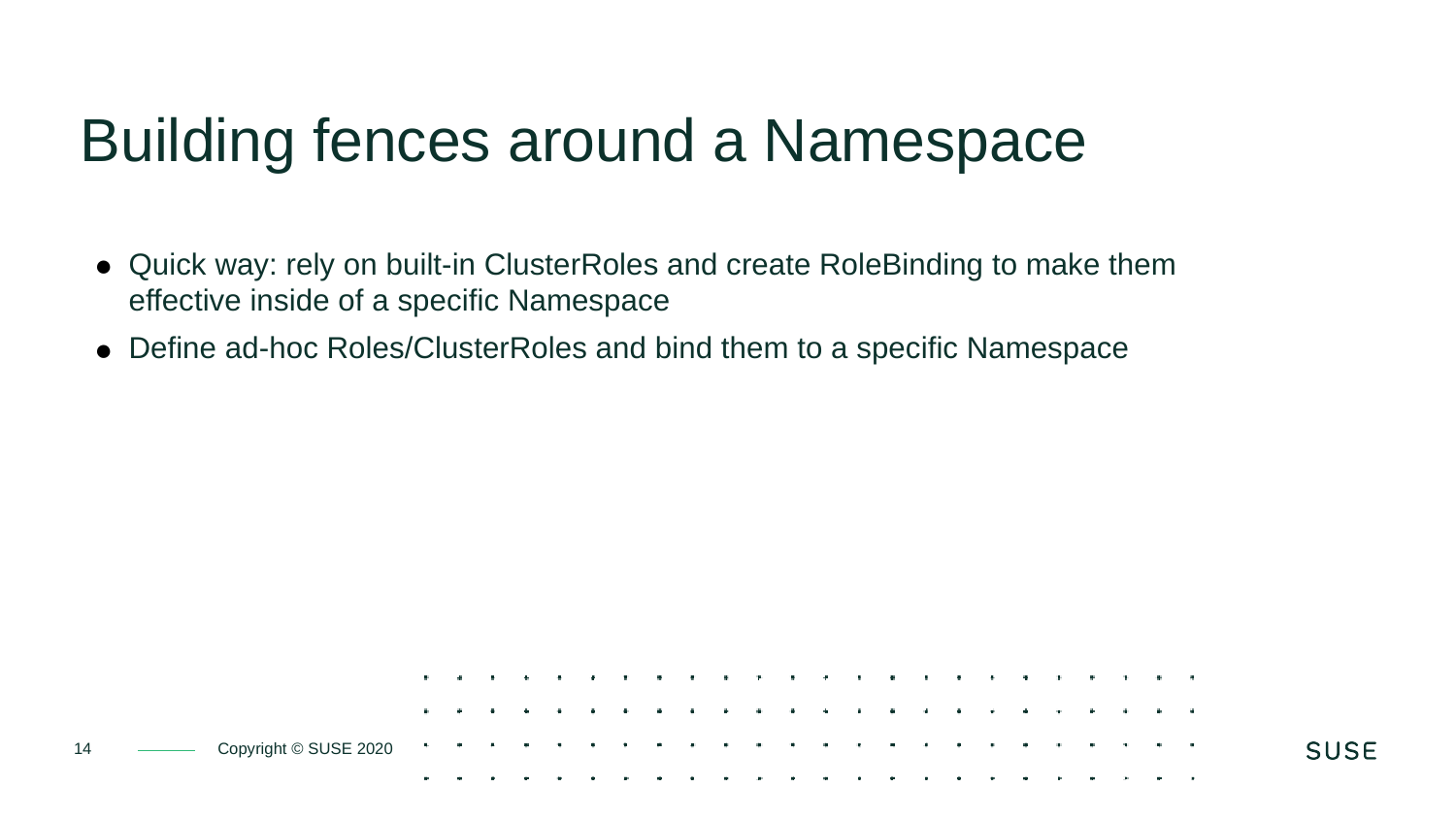

Building fences around a Namespace
Quick way: rely on built-in ClusterRoles and create RoleBinding to make them effective inside of a specific Namespace
Define ad-hoc Roles/ClusterRoles and bind them to a specific Namespace